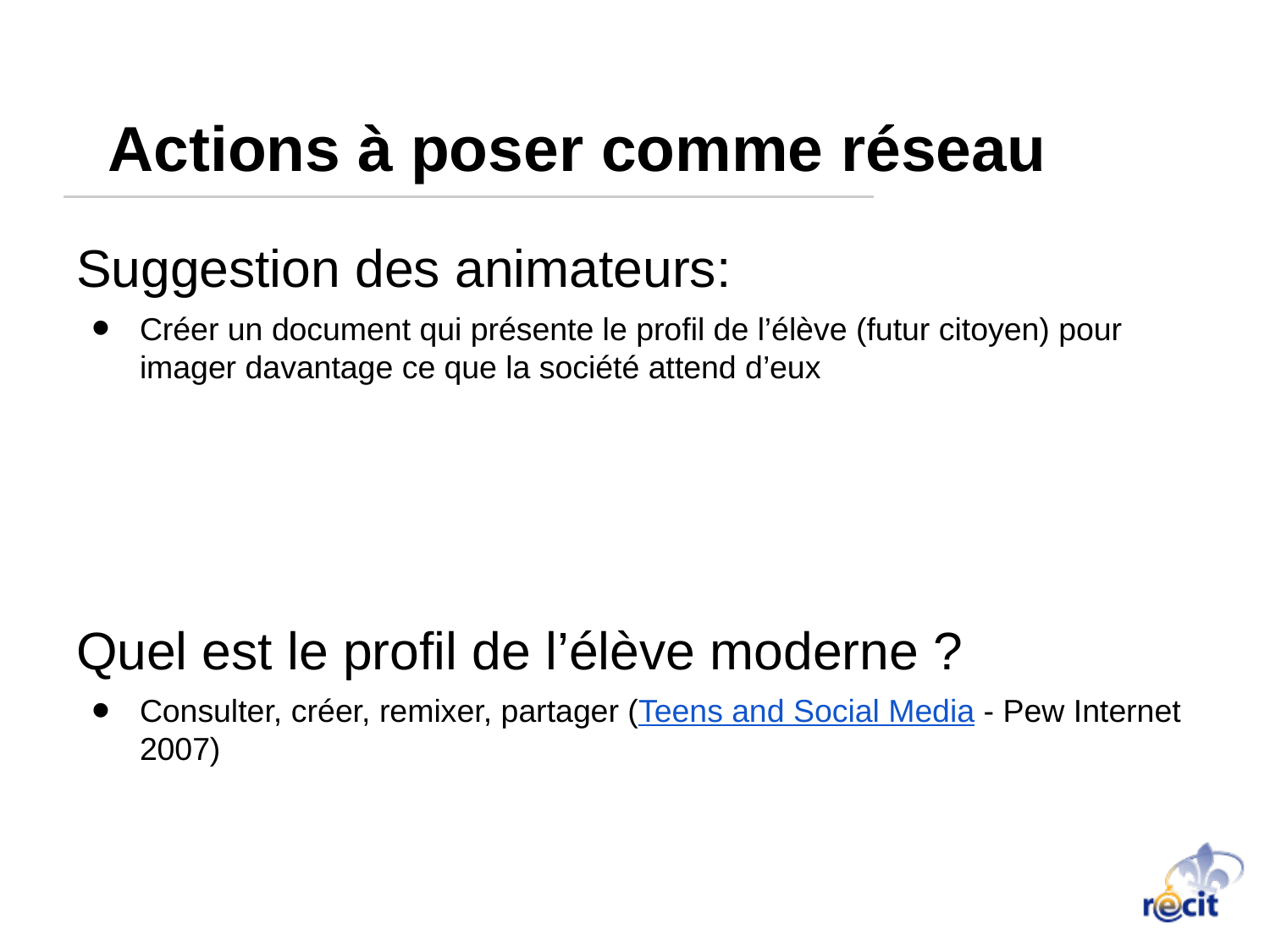

# Actions à poser comme réseau
Suggestion des animateurs:
Créer un document qui présente le profil de l’élève (futur citoyen) pour imager davantage ce que la société attend d’eux

Quel est le profil de l’élève moderne ?
Consulter, créer, remixer, partager (Teens and Social Media - Pew Internet 2007)